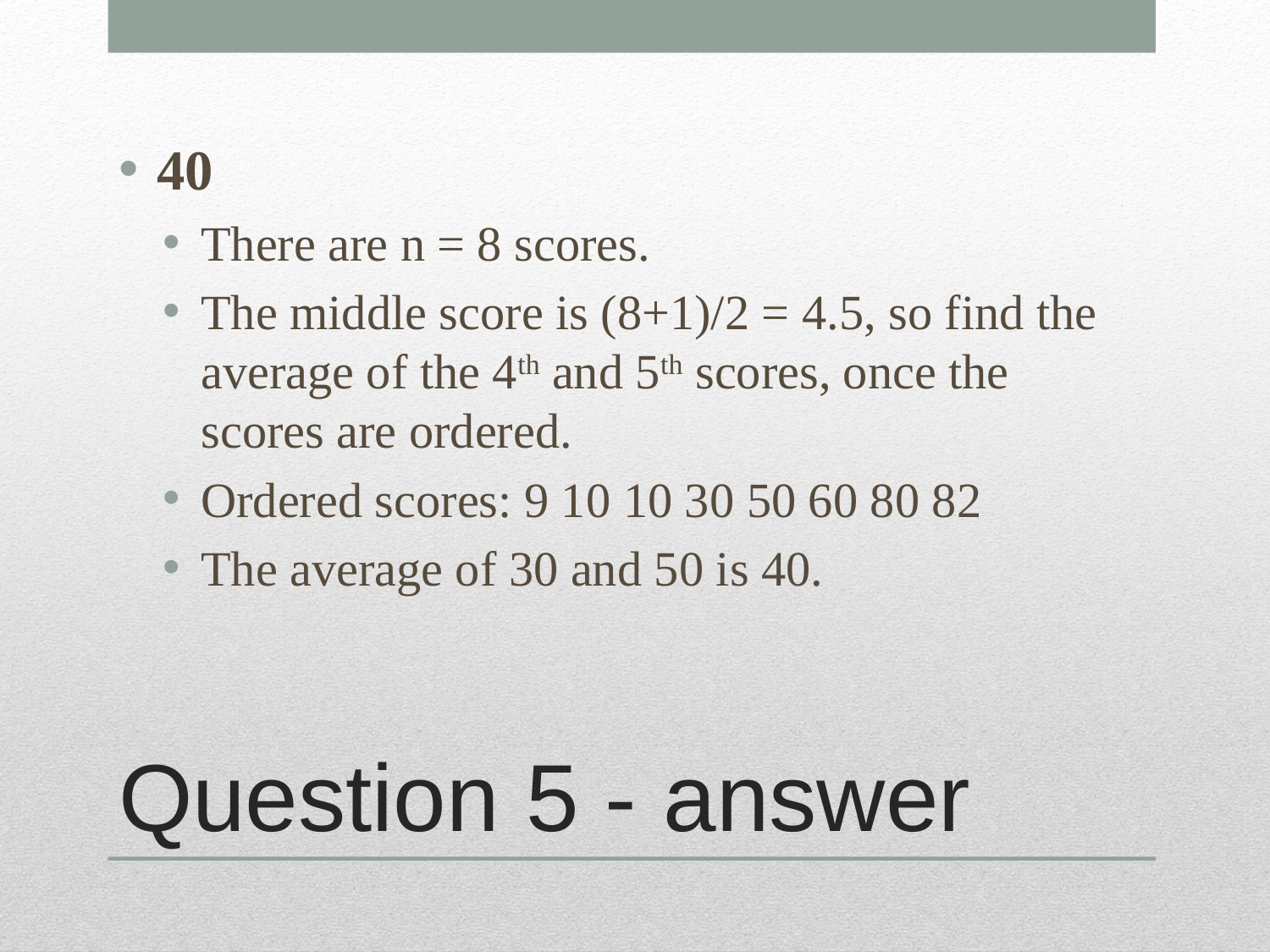

40
There are n = 8 scores.
The middle score is (8+1)/2 = 4.5, so find the average of the 4th and 5th scores, once the scores are ordered.
Ordered scores: 9 10 10 30 50 60 80 82
The average of 30 and 50 is 40.
# Question 5 - answer